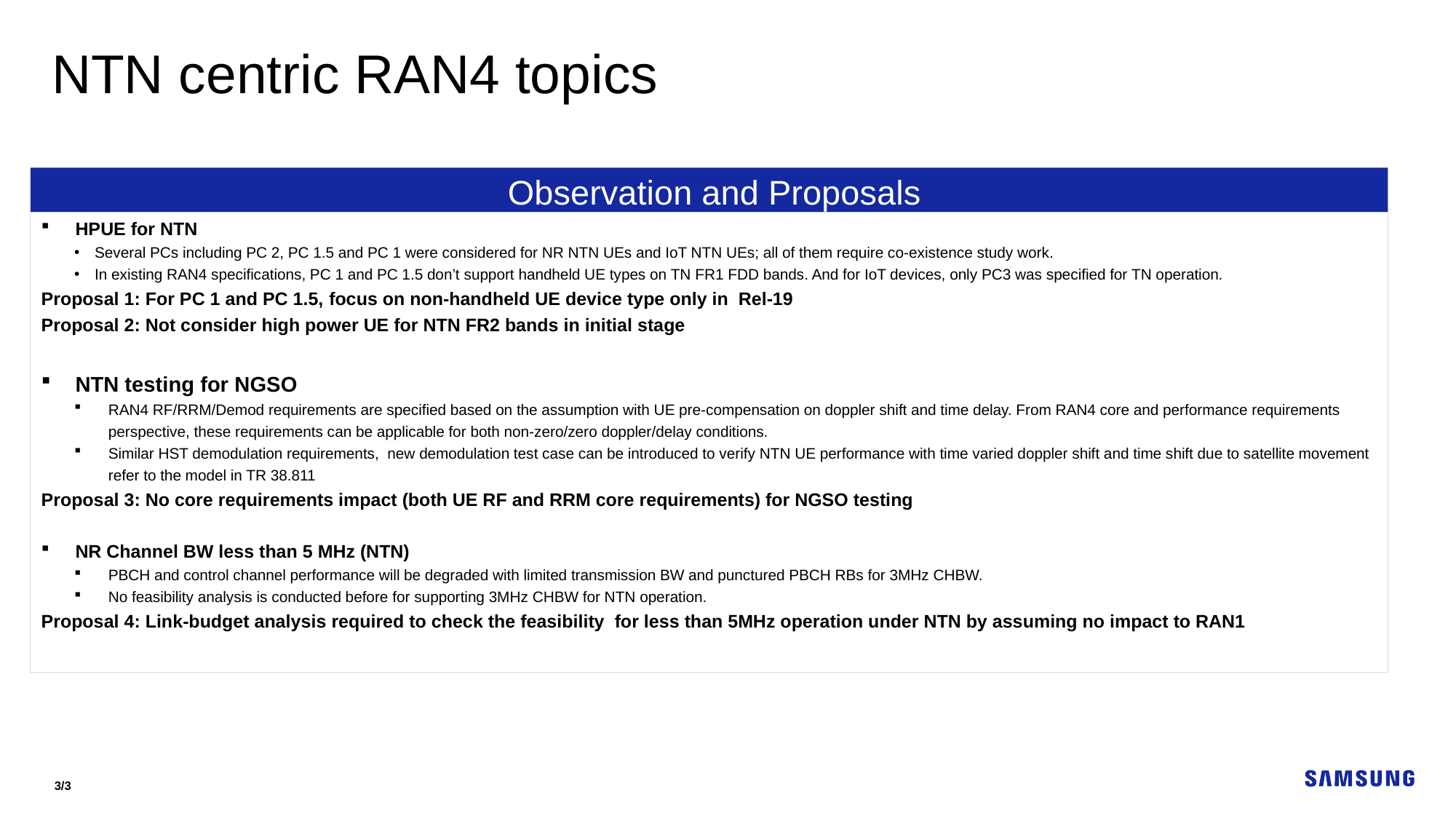

NTN centric RAN4 topics
Observation and Proposals
HPUE for NTN
Several PCs including PC 2, PC 1.5 and PC 1 were considered for NR NTN UEs and IoT NTN UEs; all of them require co-existence study work.
In existing RAN4 specifications, PC 1 and PC 1.5 don’t support handheld UE types on TN FR1 FDD bands. And for IoT devices, only PC3 was specified for TN operation.
Proposal 1: For PC 1 and PC 1.5, focus on non-handheld UE device type only in  Rel-19
Proposal 2: Not consider high power UE for NTN FR2 bands in initial stage

NTN testing for NGSO
RAN4 RF/RRM/Demod requirements are specified based on the assumption with UE pre-compensation on doppler shift and time delay. From RAN4 core and performance requirements perspective, these requirements can be applicable for both non-zero/zero doppler/delay conditions.
Similar HST demodulation requirements,  new demodulation test case can be introduced to verify NTN UE performance with time varied doppler shift and time shift due to satellite movement refer to the model in TR 38.811
Proposal 3: No core requirements impact (both UE RF and RRM core requirements) for NGSO testing

NR Channel BW less than 5 MHz (NTN)
PBCH and control channel performance will be degraded with limited transmission BW and punctured PBCH RBs for 3MHz CHBW.
No feasibility analysis is conducted before for supporting 3MHz CHBW for NTN operation.
Proposal 4: Link-budget analysis required to check the feasibility  for less than 5MHz operation under NTN by assuming no impact to RAN1

3/3